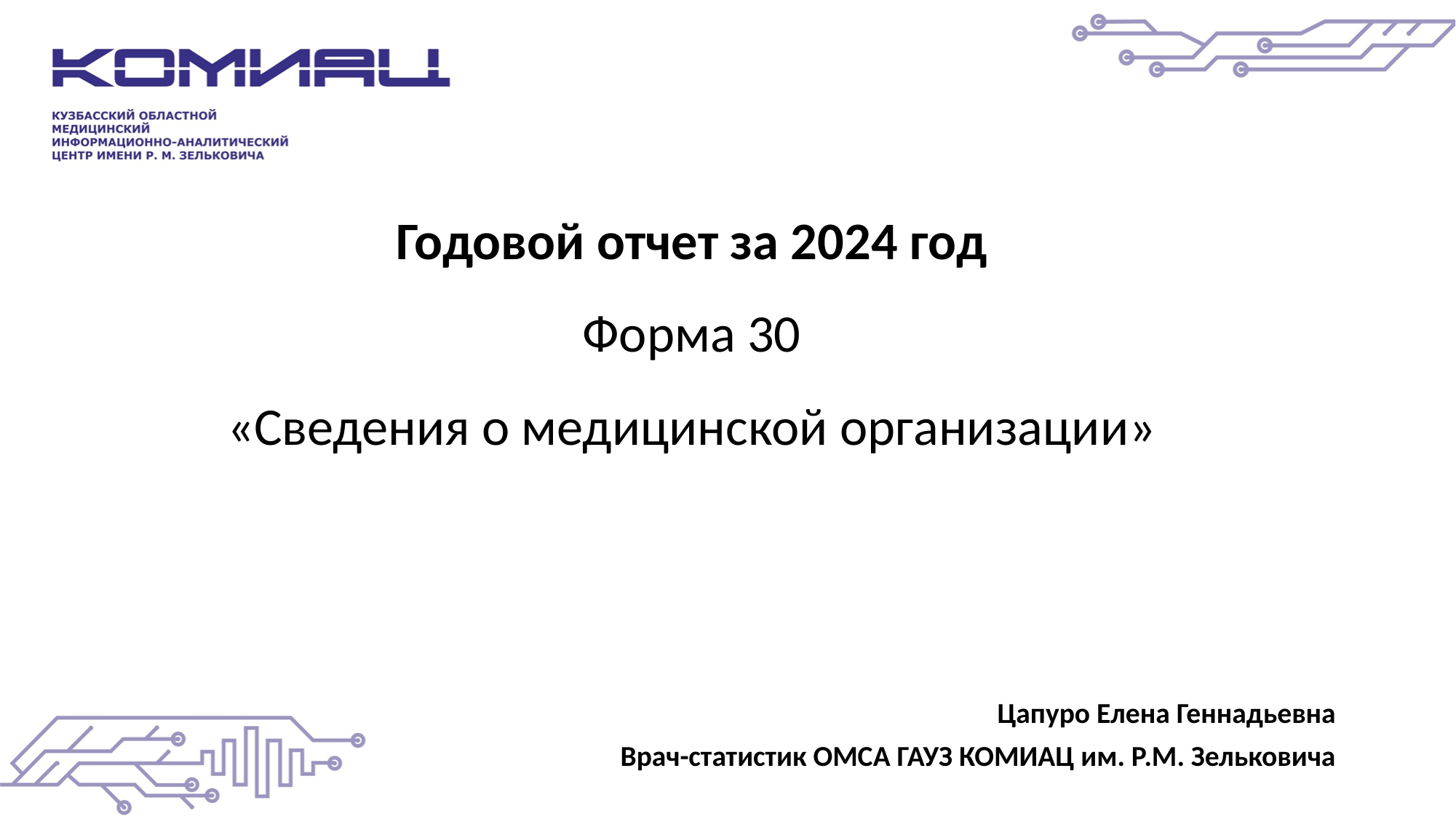

Годовой отчет за 2024 год
Форма 30
«Сведения о медицинской организации»

Цапуро Елена Геннадьевна
Врач-статистик ОМСА ГАУЗ КОМИАЦ им. Р.М. Зельковича